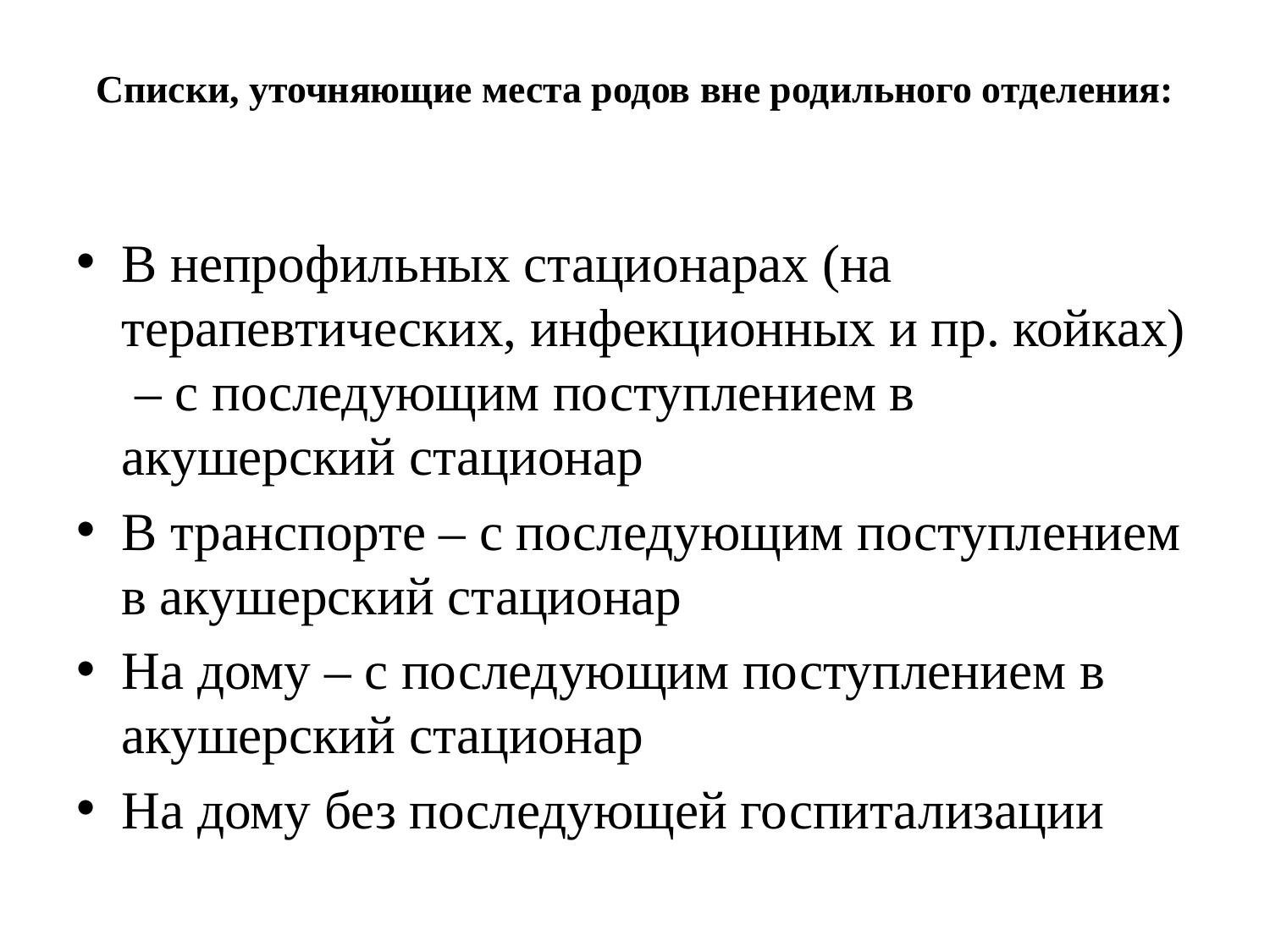

# Списки, уточняющие места родов вне родильного отделения:
В непрофильных стационарах (на терапевтических, инфекционных и пр. койках)  – с последующим поступлением в акушерский стационар
В транспорте – с последующим поступлением в акушерский стационар
На дому – с последующим поступлением в акушерский стационар
На дому без последующей госпитализации